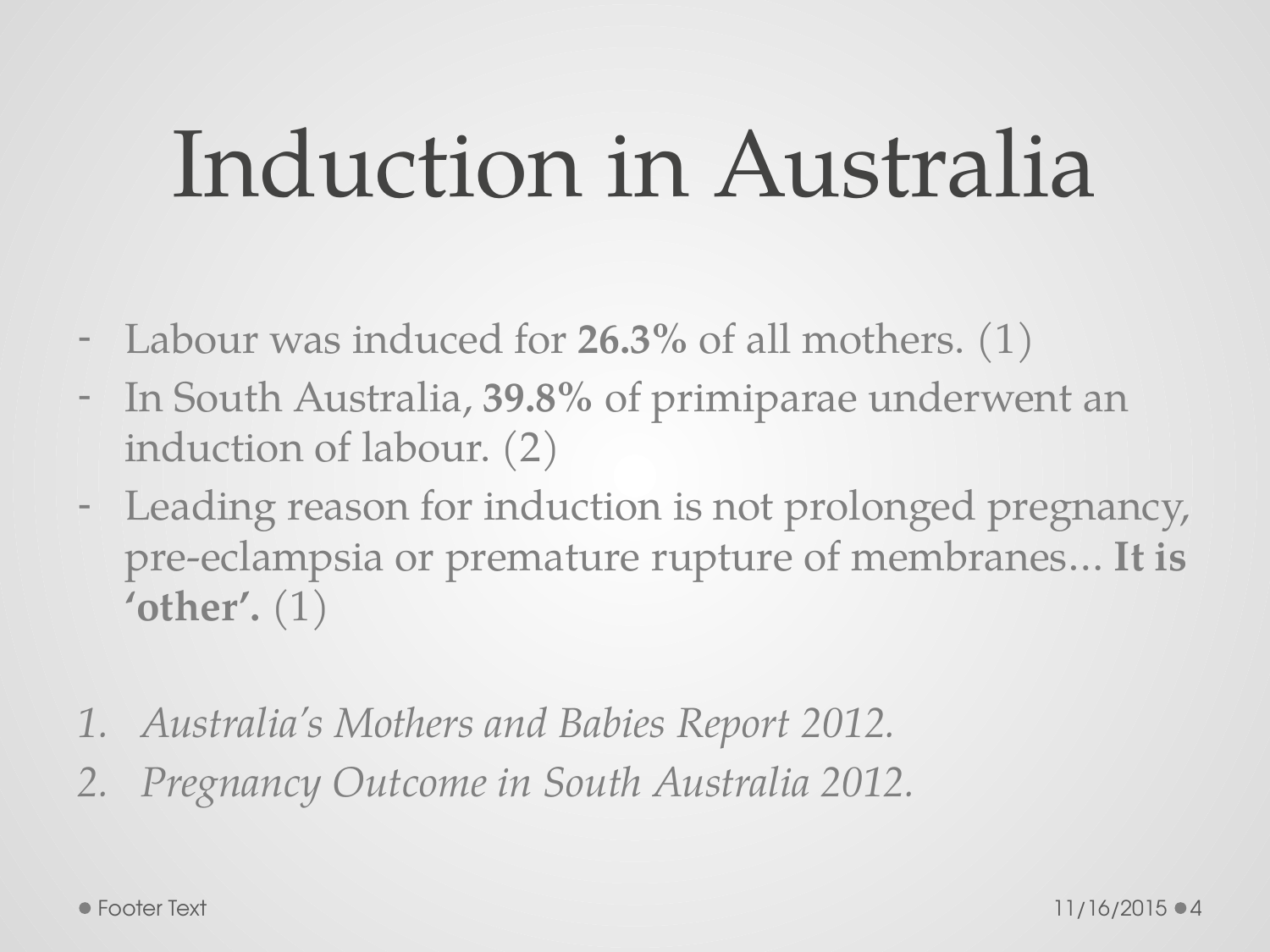

# Induction in Australia

Labour was induced for 26.3% of all mothers. (1)
In South Australia, 39.8% of primiparae underwent an induction of labour. (2)
Leading reason for induction is not prolonged pregnancy, pre-eclampsia or premature rupture of membranes… It is ‘other’. (1)

Australia’s Mothers and Babies Report 2012.
Pregnancy Outcome in South Australia 2012.

Footer Text
11/16/2015
4